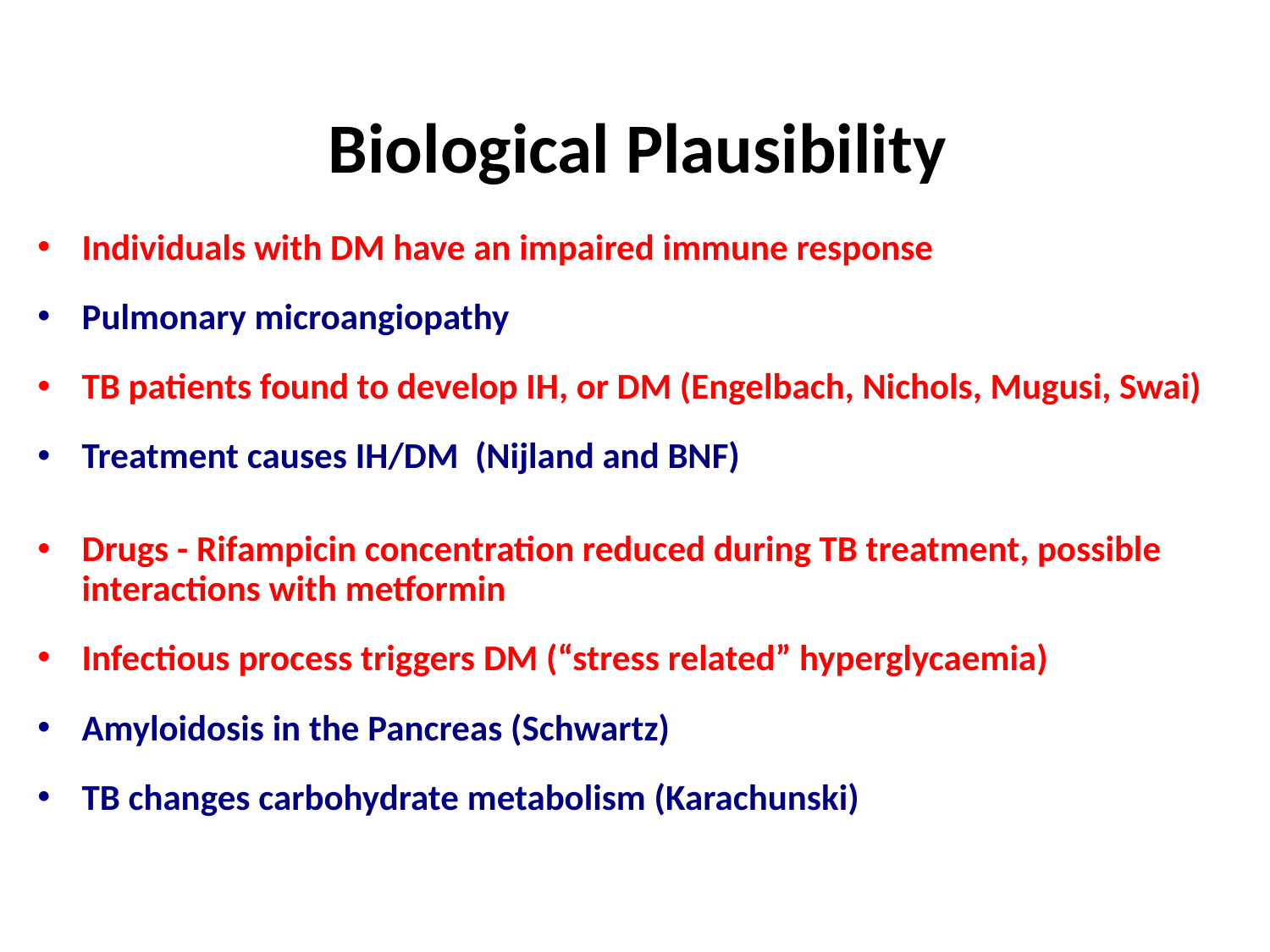

Biological Plausibility
Individuals with DM have an impaired immune response

Pulmonary microangiopathy

TB patients found to develop IH, or DM (Engelbach, Nichols, Mugusi, Swai)

Treatment causes IH/DM  (Nijland and BNF)

Drugs - Rifampicin concentration reduced during TB treatment, possible interactions with metformin

Infectious process triggers DM (“stress related” hyperglycaemia)

Amyloidosis in the Pancreas (Schwartz)

TB changes carbohydrate metabolism (Karachunski)